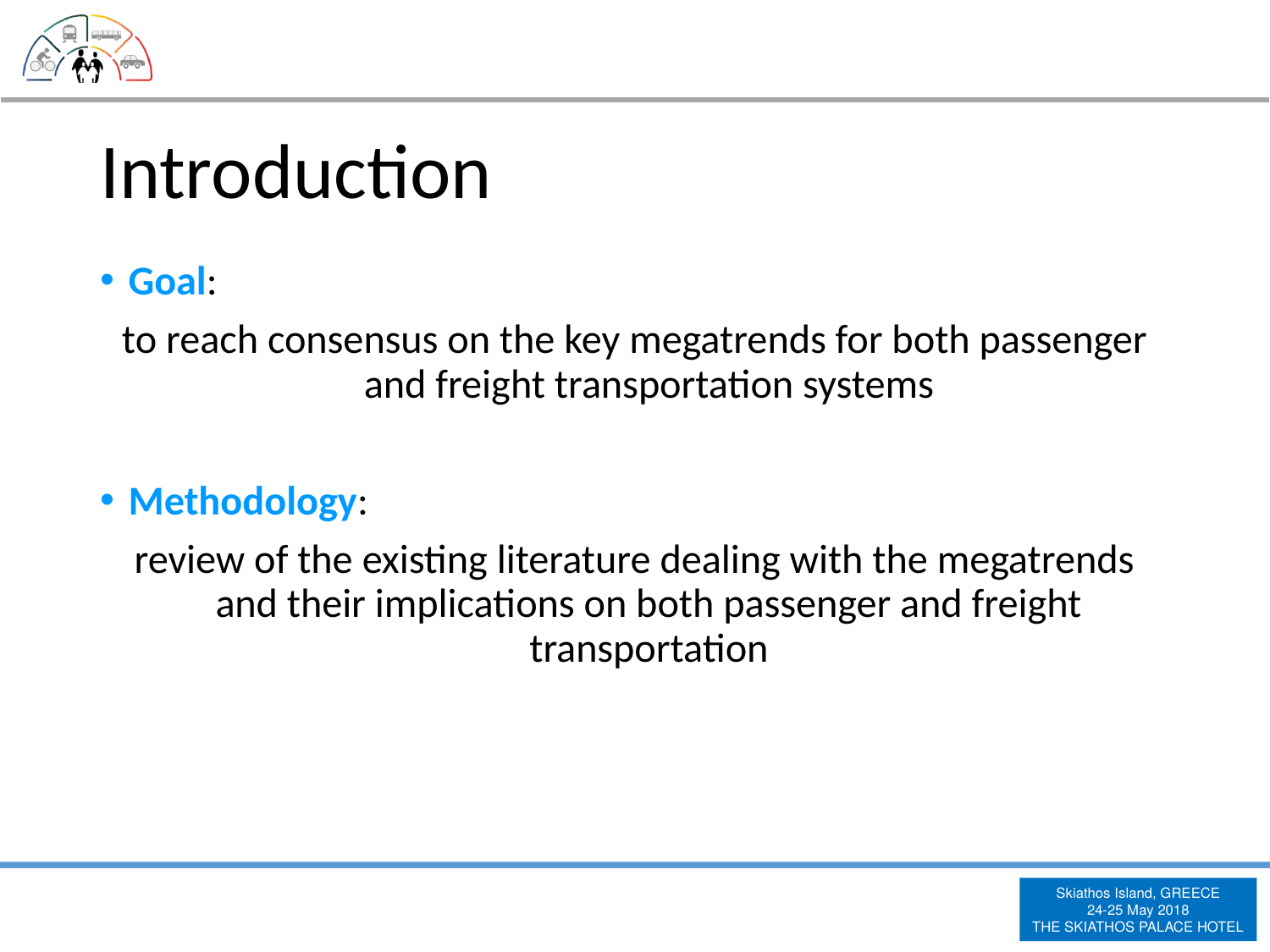

# Introduction
Goal:
to reach consensus on the key megatrends for both passenger and freight transportation systems

Methodology:
review of the existing literature dealing with the megatrends and their implications on both passenger and freight transportation